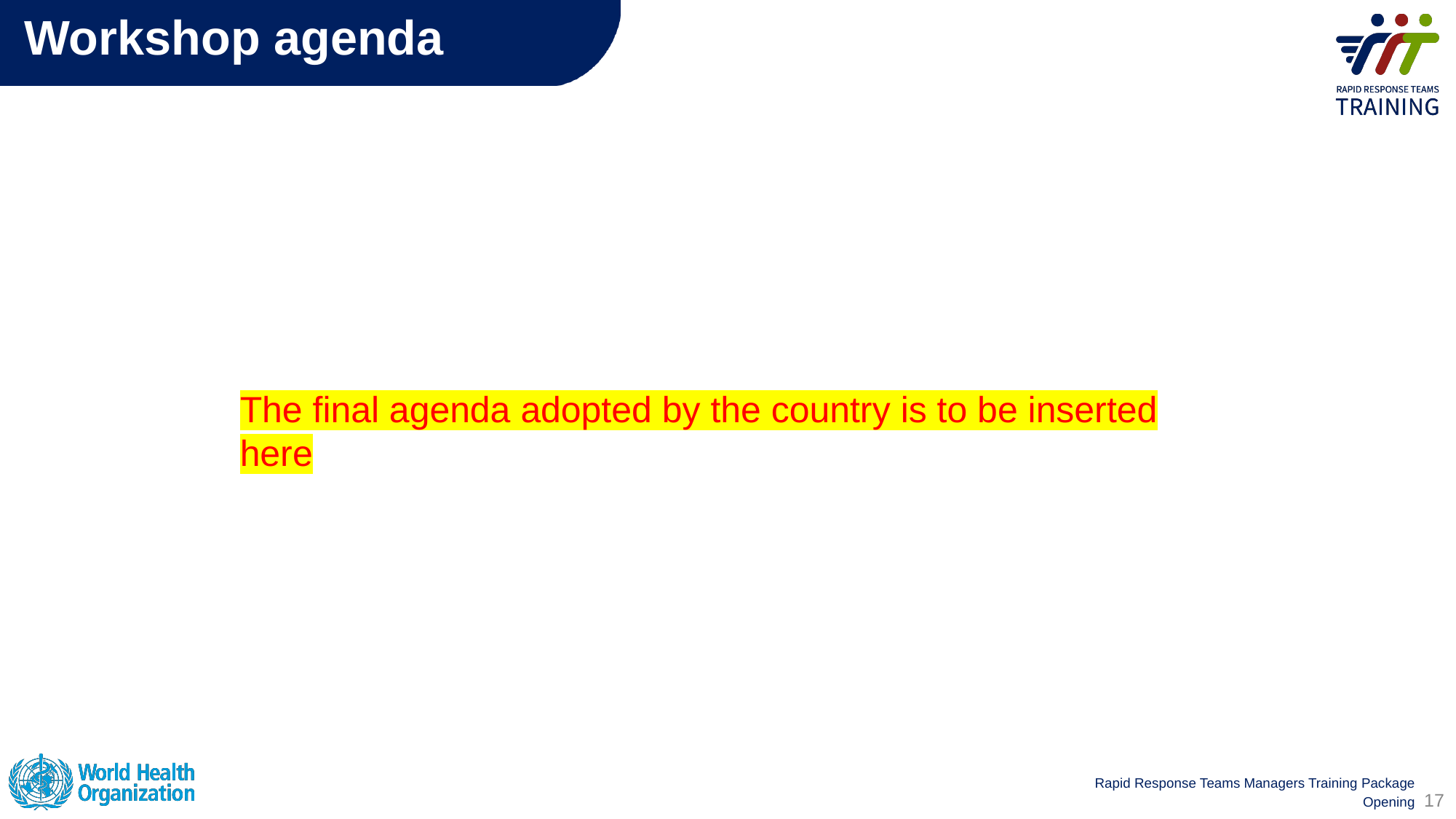

Workshop agenda
The final agenda adopted by the country is to be inserted here
17